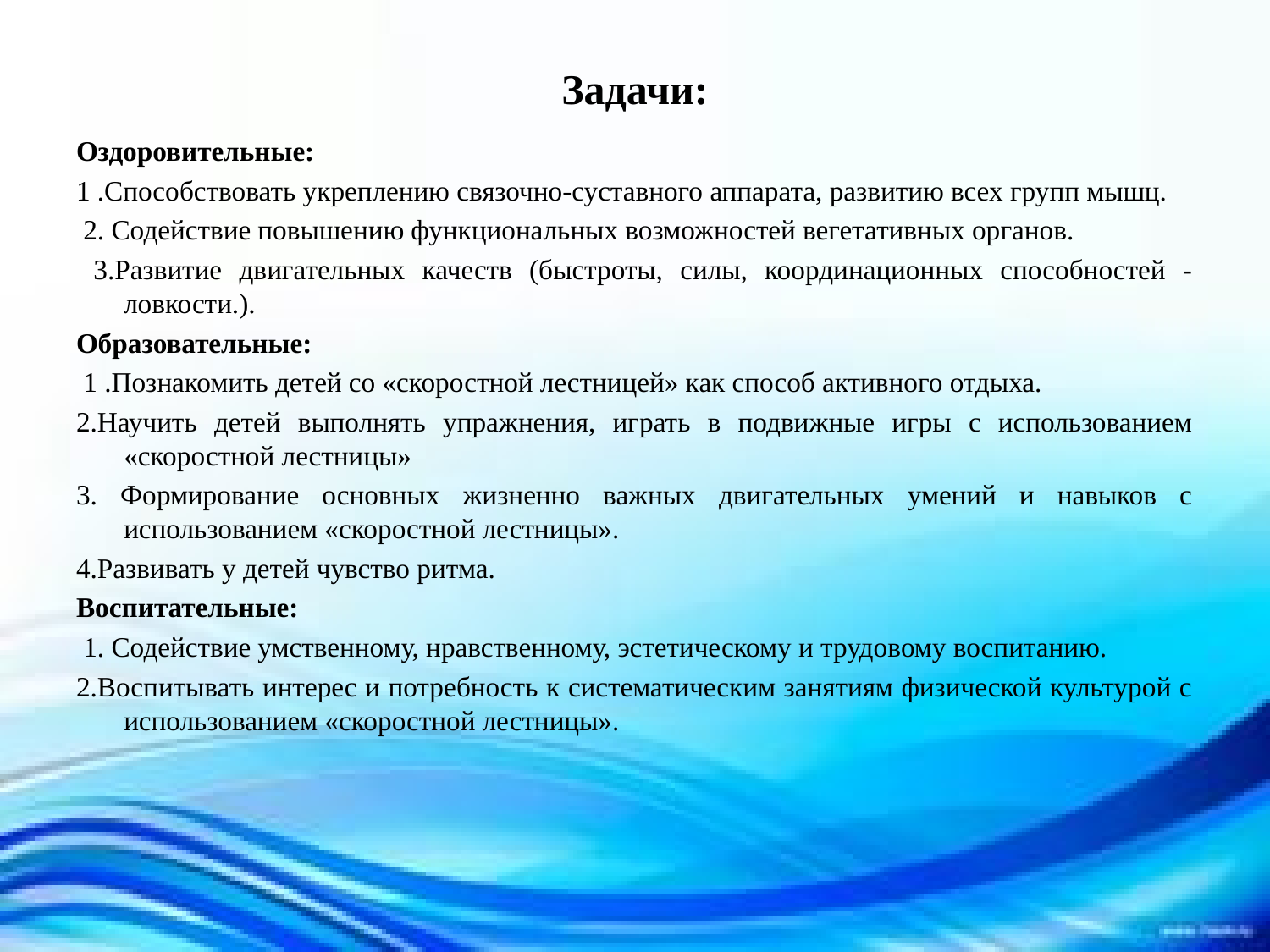

# Задачи:
Оздоровительные:
1 .Способствовать укреплению связочно-суставного аппарата, развитию всех групп мышц.
 2. Содействие повышению функциональных возможностей вегетативных органов.
 3.Развитие двигательных качеств (быстроты, силы, координационных способностей -ловкости.).
Образовательные:
 1 .Познакомить детей со «скоростной лестницей» как способ активного отдыха.
2.Научить детей выполнять упражнения, играть в подвижные игры с использованием «скоростной лестницы»
3. Формирование основных жизненно важных двигательных умений и навыков с использованием «скоростной лестницы».
4.Развивать у детей чувство ритма.
Воспитательные:
 1. Содействие умственному, нравственному, эстетическому и трудовому воспитанию.
2.Воспитывать интерес и потребность к систематическим занятиям физической культурой с использованием «скоростной лестницы».